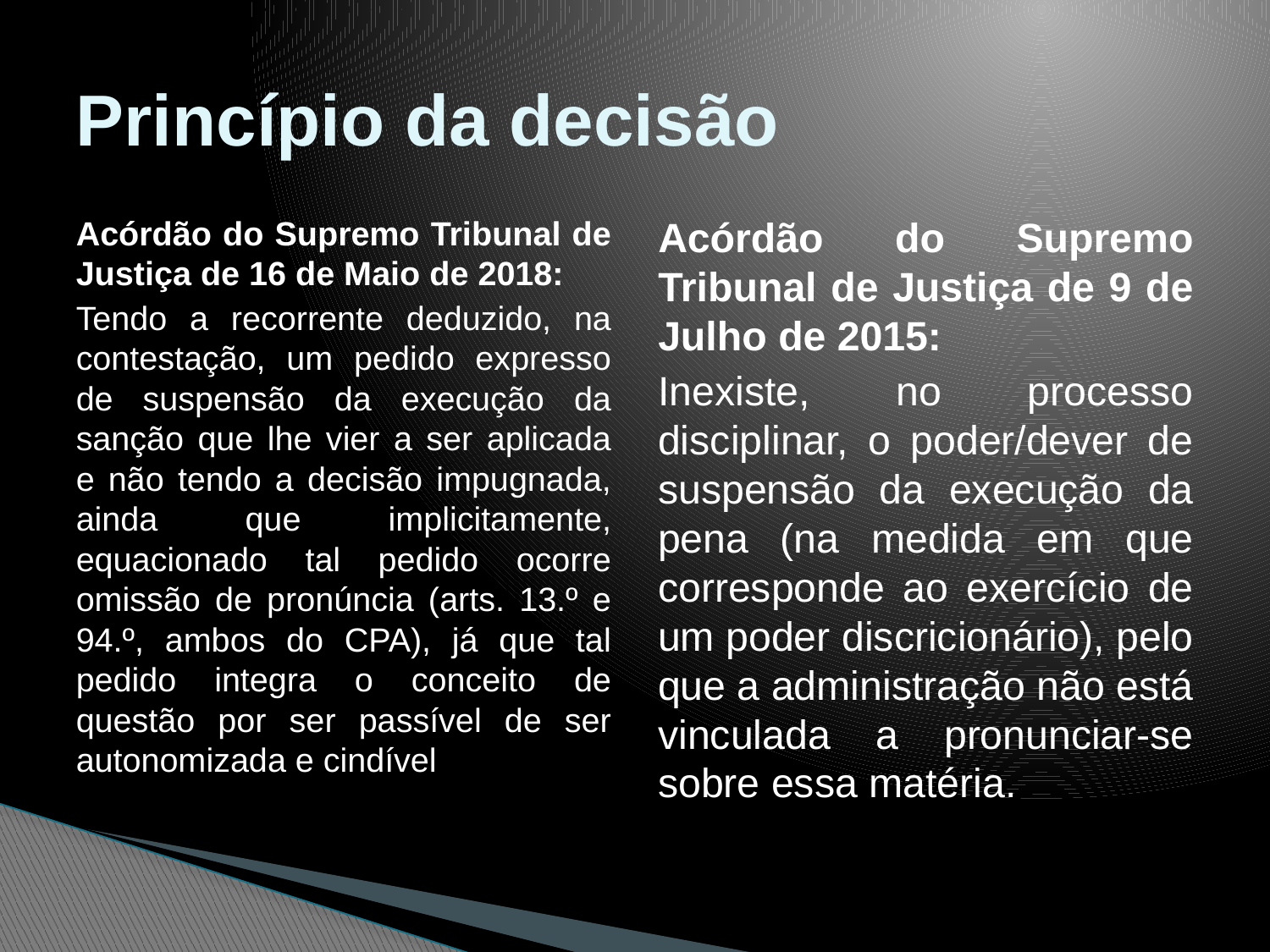

# Princípio da decisão
Acórdão do Supremo Tribunal de Justiça de 16 de Maio de 2018:
Tendo a recorrente deduzido, na contestação, um pedido expresso de suspensão da execução da sanção que lhe vier a ser aplicada e não tendo a decisão impugnada, ainda que implicitamente, equacionado tal pedido ocorre omissão de pronúncia (arts. 13.º e 94.º, ambos do CPA), já que tal pedido integra o conceito de questão por ser passível de ser autonomizada e cindível

Acórdão do Supremo Tribunal de Justiça de 9 de Julho de 2015:
Inexiste, no processo disciplinar, o poder/dever de suspensão da execução da pena (na medida em que corresponde ao exercício de um poder discricionário), pelo que a administração não está vinculada a pronunciar-se sobre essa matéria.